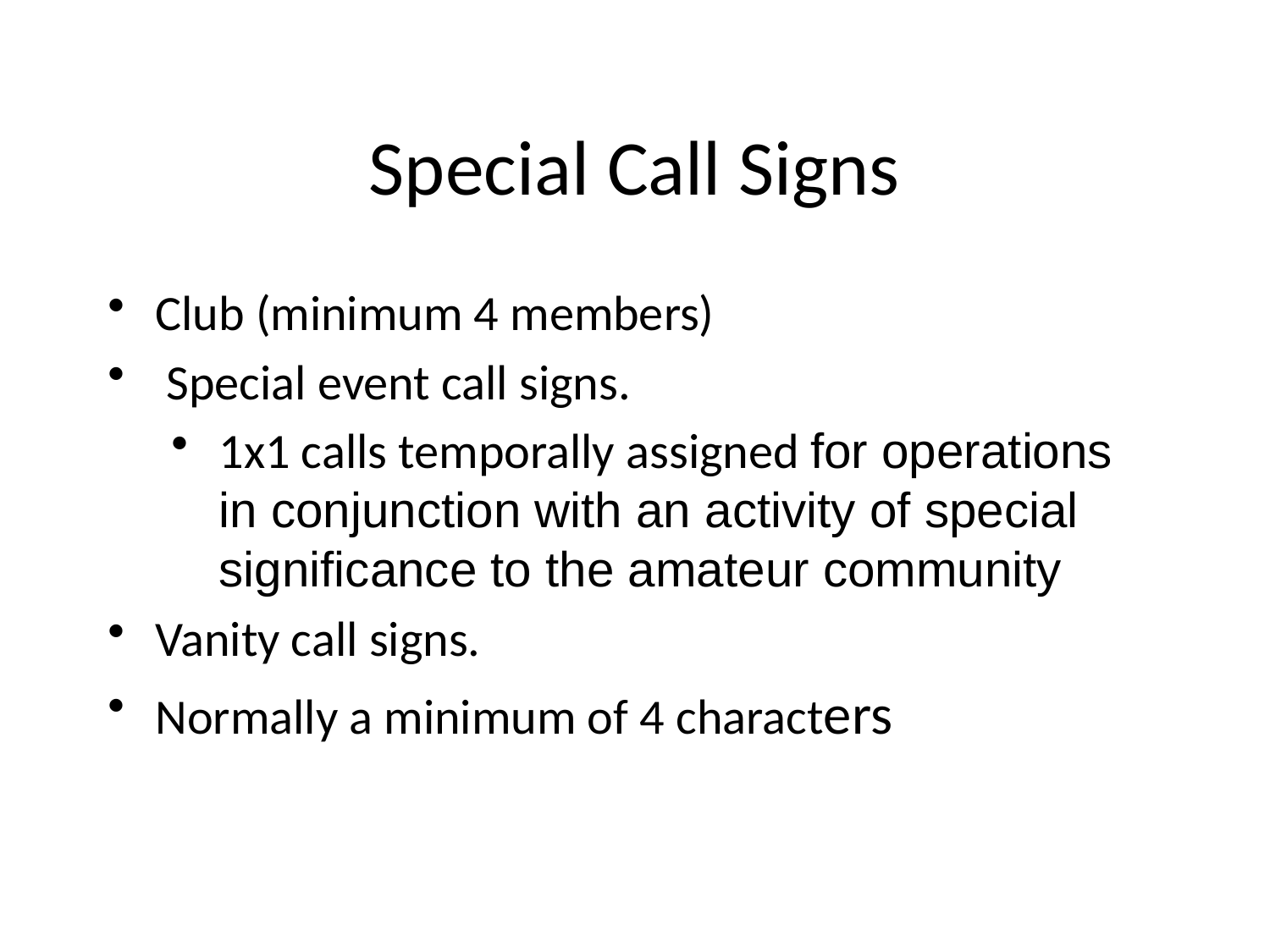

Special Call Signs
Club (minimum 4 members)
 Special event call signs.
1x1 calls temporally assigned for operations in conjunction with an activity of special significance to the amateur community
Vanity call signs.
Normally a minimum of 4 characters